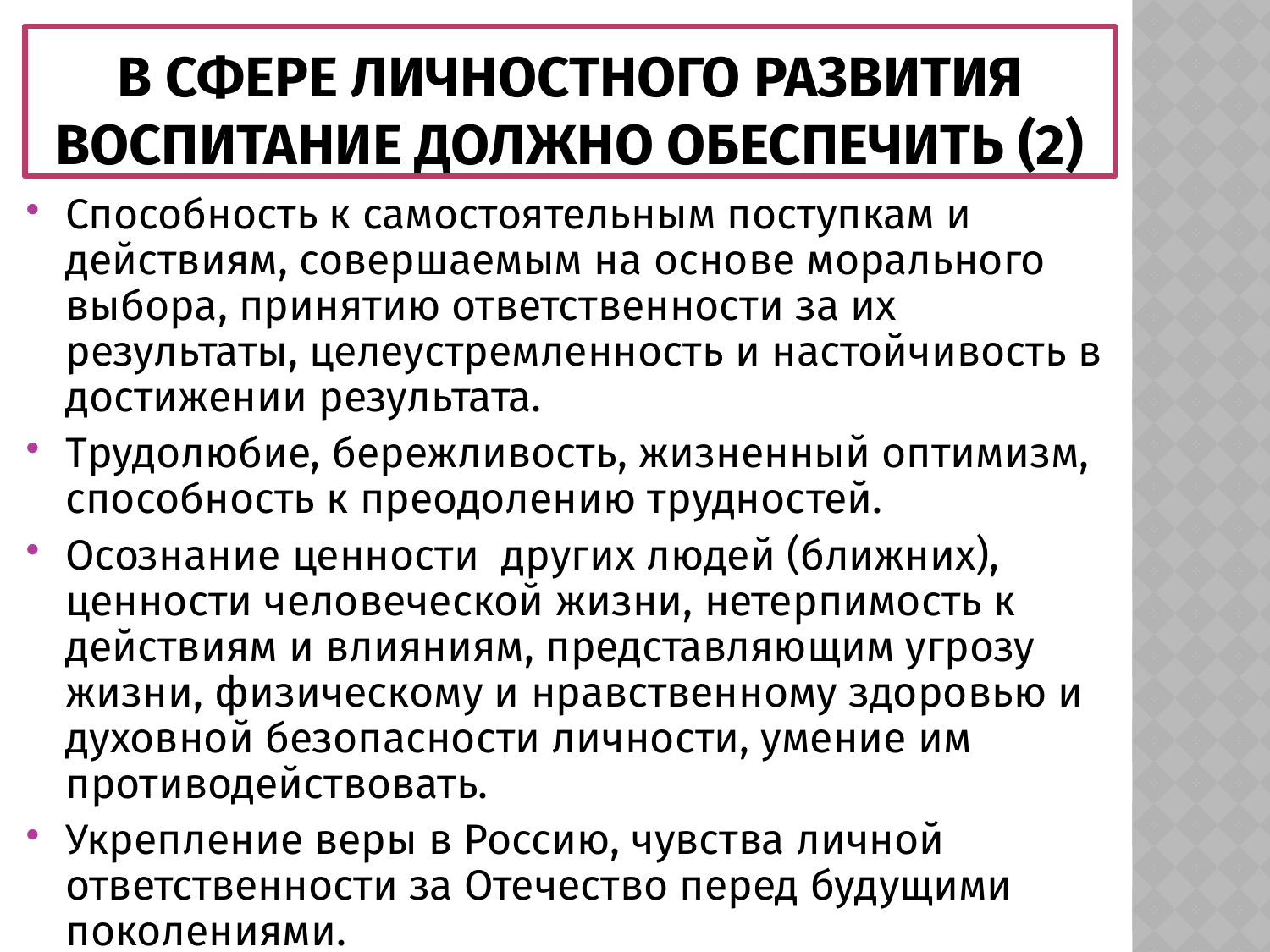

# В сфере личностного развития воспитание должно обеспечить (2)
Способность к самостоятельным поступкам и действиям, совершаемым на основе морального выбора, принятию ответственности за их результаты, целеустремленность и настойчивость в достижении результата.
Трудолюбие, бережливость, жизненный оптимизм, способность к преодолению трудностей.
Осознание ценности  других людей (ближних), ценности человеческой жизни, нетерпимость к действиям и влияниям, представляющим угрозу жизни, физическому и нравственному здоровью и духовной безопасности личности, умение им противодействовать.
Укрепление веры в Россию, чувства личной ответственности за Отечество перед будущими поколениями.